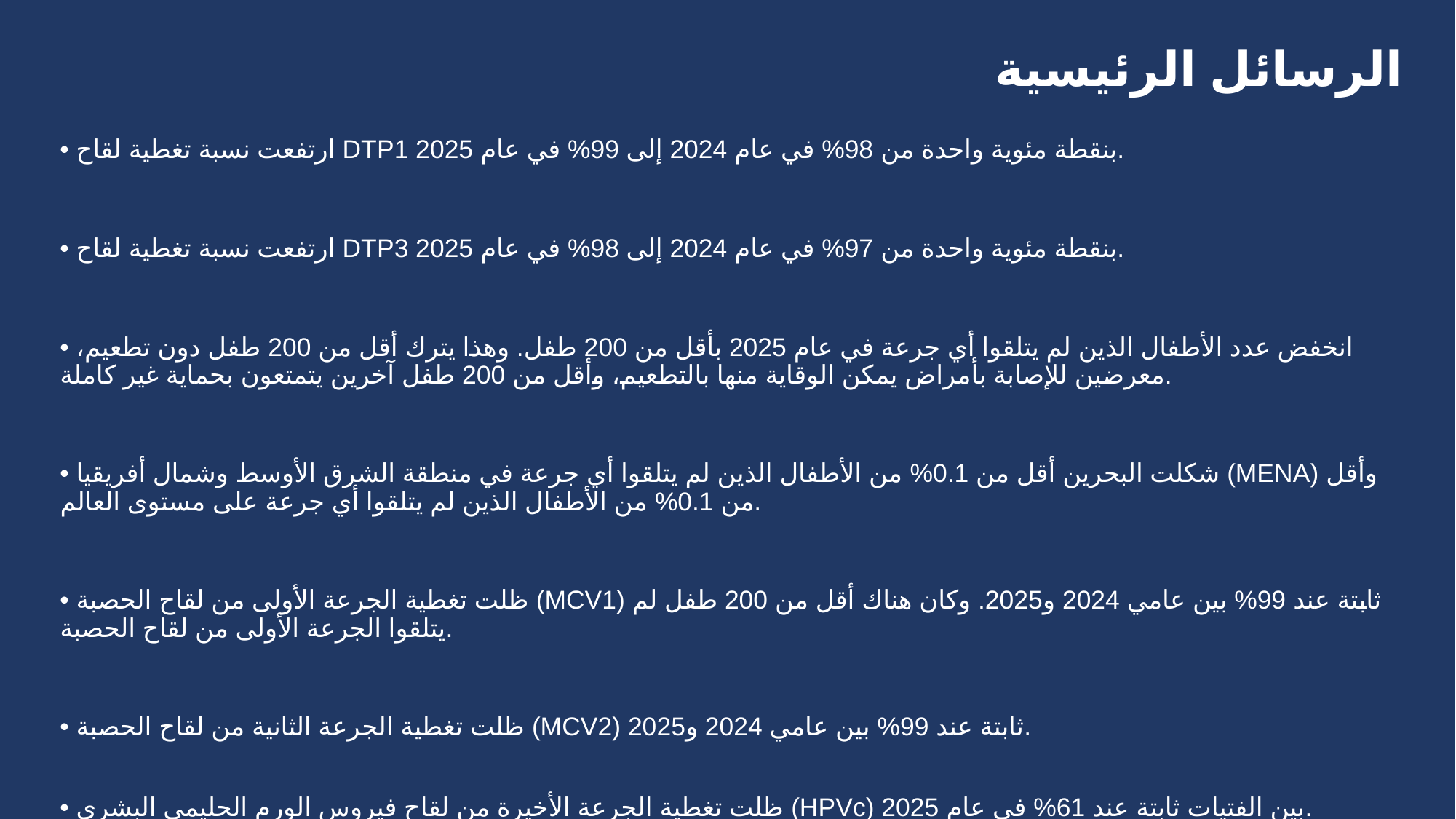

# الرسائل الرئيسية
• ارتفعت نسبة تغطية لقاح DTP1 بنقطة مئوية واحدة من 98% في عام 2024 إلى 99% في عام 2025.

• ارتفعت نسبة تغطية لقاح DTP3 بنقطة مئوية واحدة من 97% في عام 2024 إلى 98% في عام 2025.

• انخفض عدد الأطفال الذين لم يتلقوا أي جرعة في عام 2025 بأقل من 200 طفل. وهذا يترك أقل من 200 طفل دون تطعيم، معرضين للإصابة بأمراض يمكن الوقاية منها بالتطعيم، وأقل من 200 طفل آخرين يتمتعون بحماية غير كاملة.

• شكلت البحرين أقل من 0.1% من الأطفال الذين لم يتلقوا أي جرعة في منطقة الشرق الأوسط وشمال أفريقيا (MENA) وأقل من 0.1% من الأطفال الذين لم يتلقوا أي جرعة على مستوى العالم.

• ظلت تغطية الجرعة الأولى من لقاح الحصبة (MCV1) ثابتة عند 99% بين عامي 2024 و2025. وكان هناك أقل من 200 طفل لم يتلقوا الجرعة الأولى من لقاح الحصبة.

• ظلت تغطية الجرعة الثانية من لقاح الحصبة (MCV2) ثابتة عند 99% بين عامي 2024 و2025.

• ظلت تغطية الجرعة الأخيرة من لقاح فيروس الورم الحليمي البشري (HPVc) بين الفتيات ثابتة عند 61% في عام 2025.